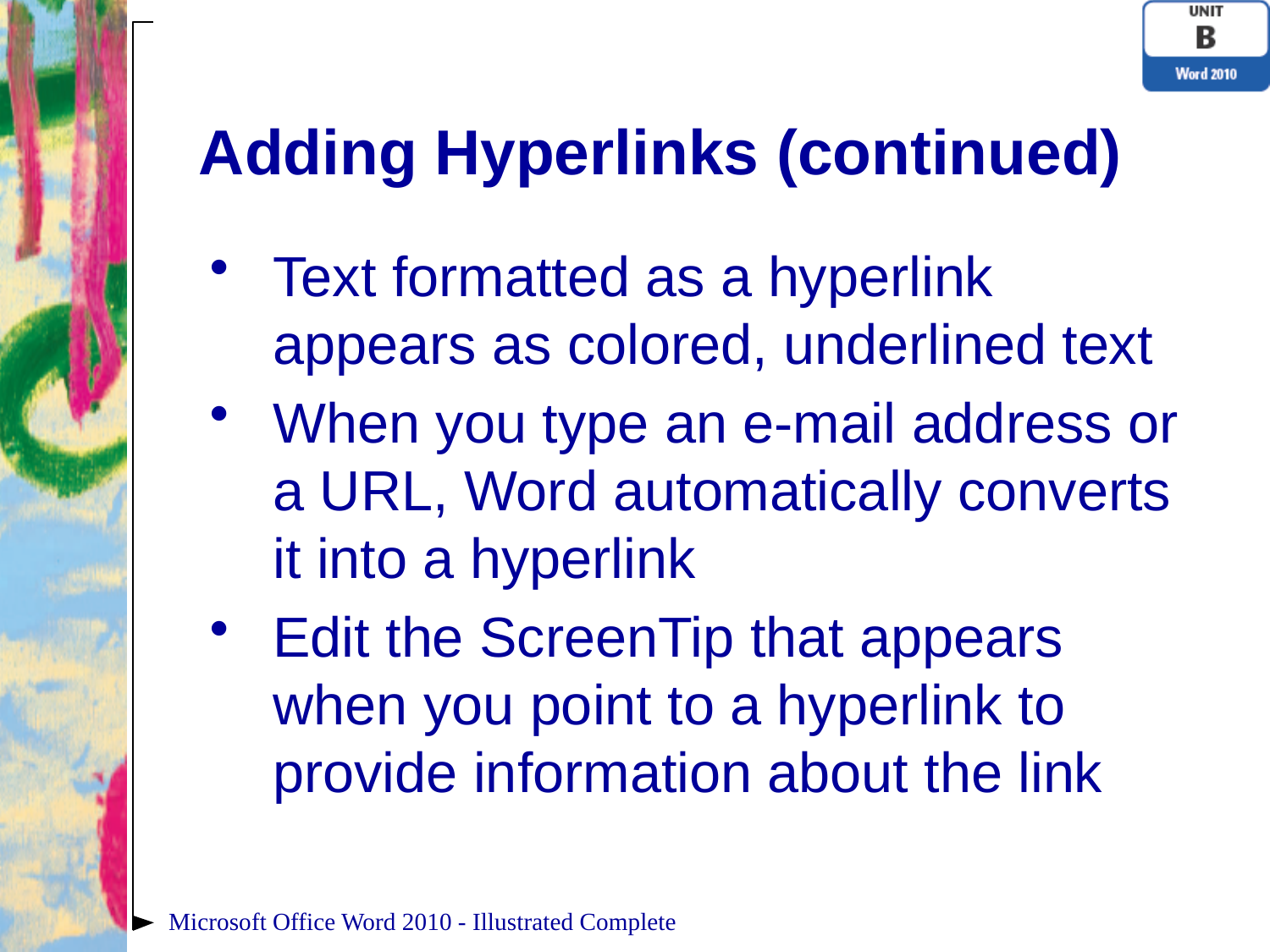

# Adding Hyperlinks (continued)
Text formatted as a hyperlink appears as colored, underlined text
When you type an e-mail address or a URL, Word automatically converts it into a hyperlink
Edit the ScreenTip that appears when you point to a hyperlink to provide information about the link
Microsoft Office Word 2010 - Illustrated Complete